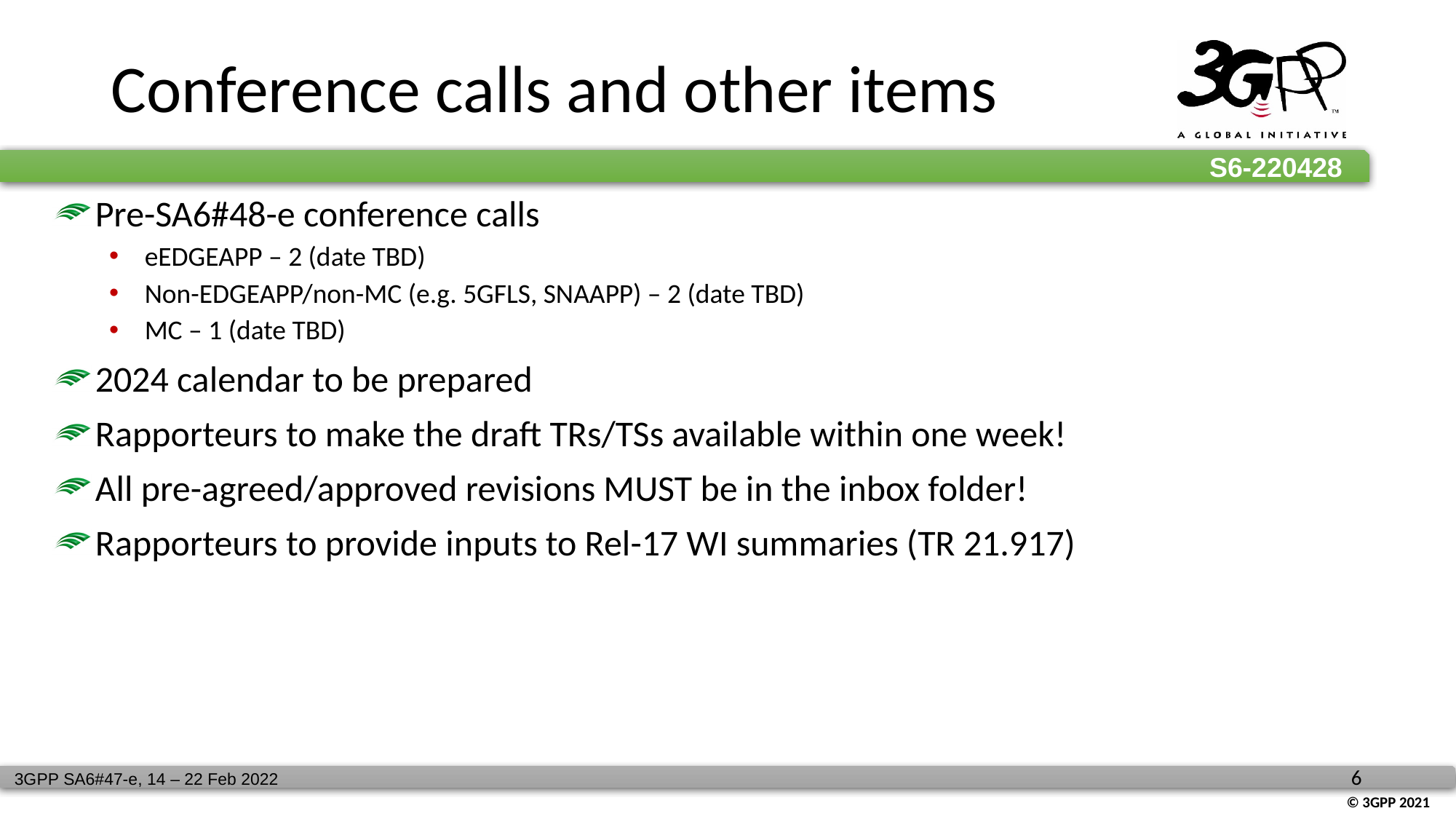

# Conference calls and other items
Pre-SA6#48-e conference calls
eEDGEAPP – 2 (date TBD)
Non-EDGEAPP/non-MC (e.g. 5GFLS, SNAAPP) – 2 (date TBD)
MC – 1 (date TBD)
2024 calendar to be prepared
Rapporteurs to make the draft TRs/TSs available within one week!
All pre-agreed/approved revisions MUST be in the inbox folder!
Rapporteurs to provide inputs to Rel-17 WI summaries (TR 21.917)